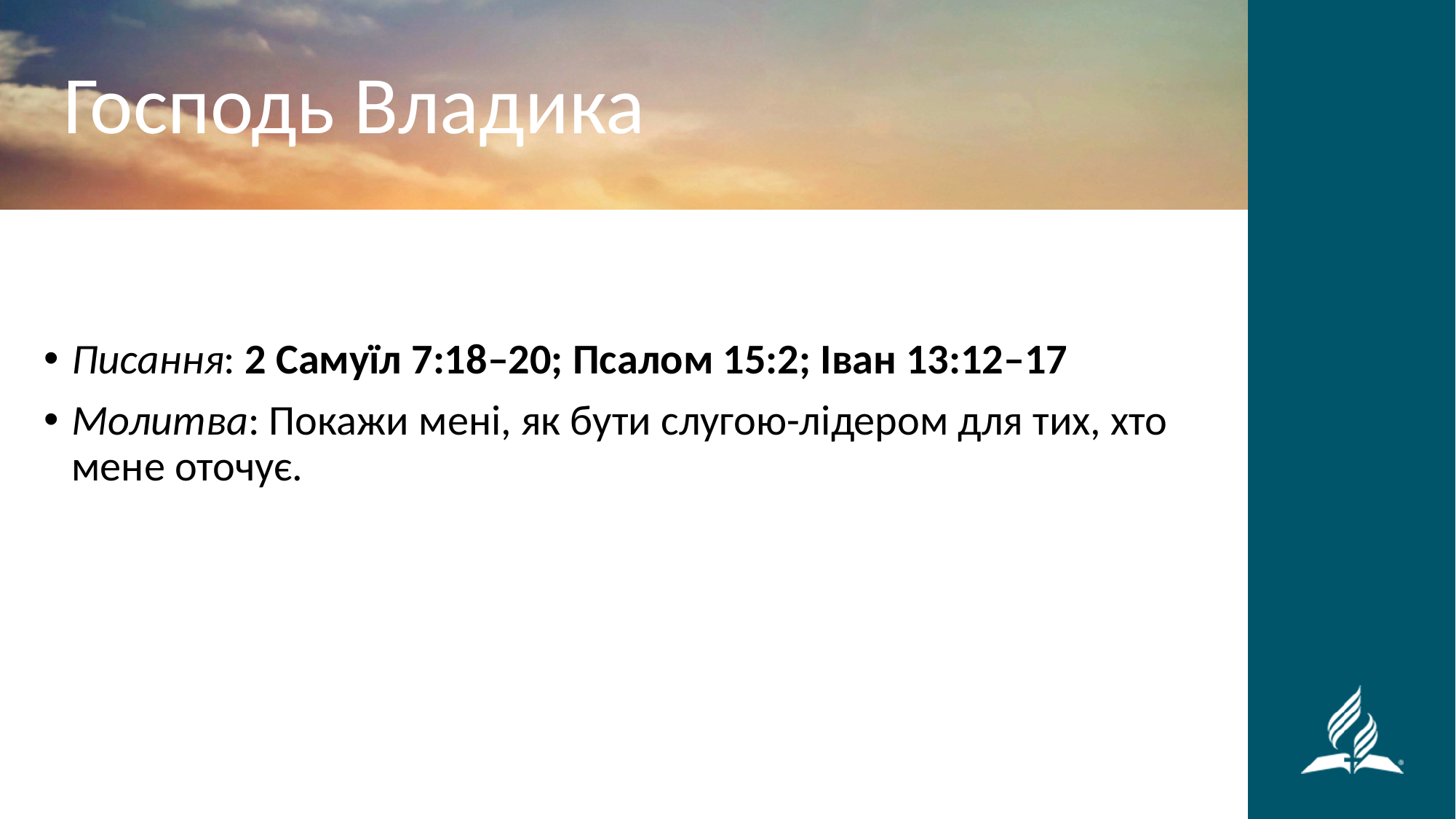

Господь Владика

Писання: 2 Самуїл 7:18–20; Псалом 15:2; Іван 13:12–17
Молитва: Покажи мені, як бути слугою-лідером для тих, хто мене оточує.